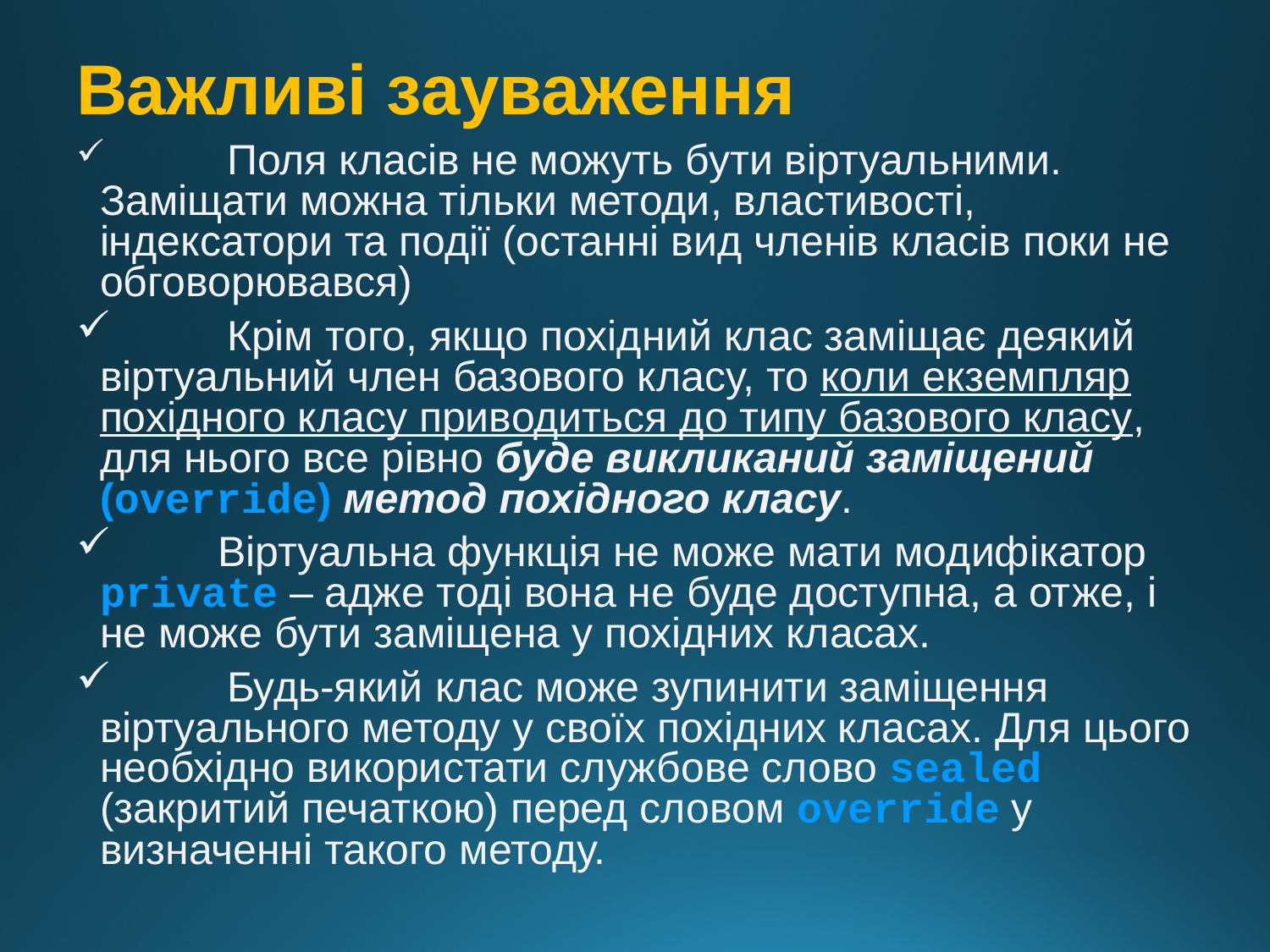

# Важливі зауваження
	Поля класів не можуть бути віртуальними. Заміщати можна тільки методи, властивості, індексатори та події (останні вид членів класів поки не обговорювався)
	Крім того, якщо похідний клас заміщає деякий віртуальний член базового класу, то коли екземпляр похідного класу приводиться до типу базового класу, для нього все рівно буде викликаний заміщений (override) метод похідного класу.
         Віртуальна функція не може мати модифікатор private – адже тоді вона не буде доступна, а отже, і не може бути заміщена у похідних класах.
	Будь-який клас може зупинити заміщення віртуального методу у своїх похідних класах. Для цього необхідно використати службове слово sealed (закритий печаткою) перед словом override у визначенні такого методу.